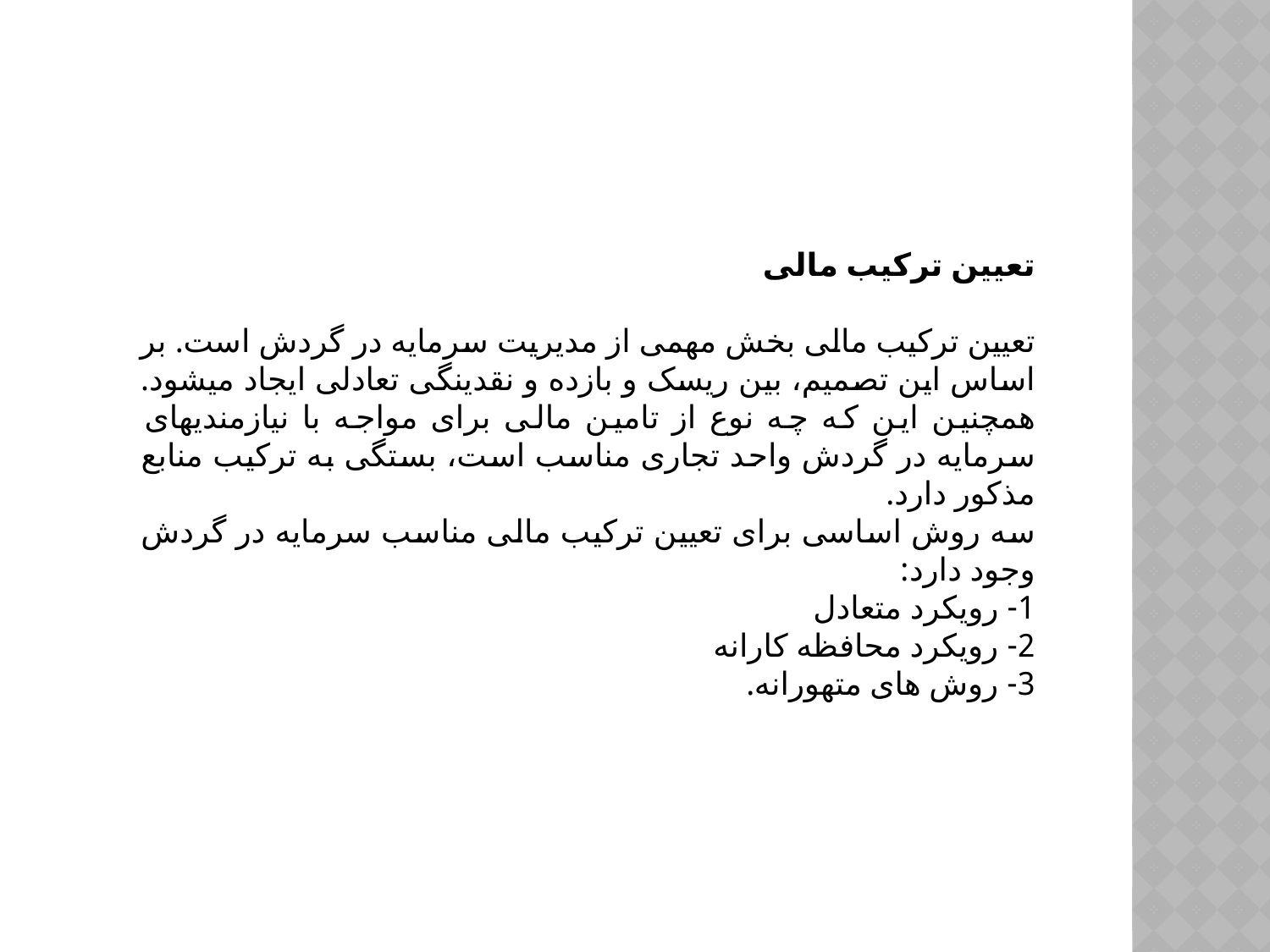

تعیین ترکیب مالی

تعیین ترکیب مالی بخش مهمی از مدیریت سرمایه در گردش است. بر اساس این تصمیم، بین ریسک و بازده و نقدینگی تعادلی ایجاد می­شود. همچنین این که چه نوع از تامین مالی برای مواجه با نیازمندی­های سرمایه در گردش واحد تجاری مناسب است، بستگی به ترکیب منابع مذکور دارد.
سه روش اساسی برای تعیین ترکیب مالی مناسب سرمایه در گردش وجود دارد:
1- رویکرد متعادل
2- رویکرد محافظه کارانه
3- روش های متهورانه.